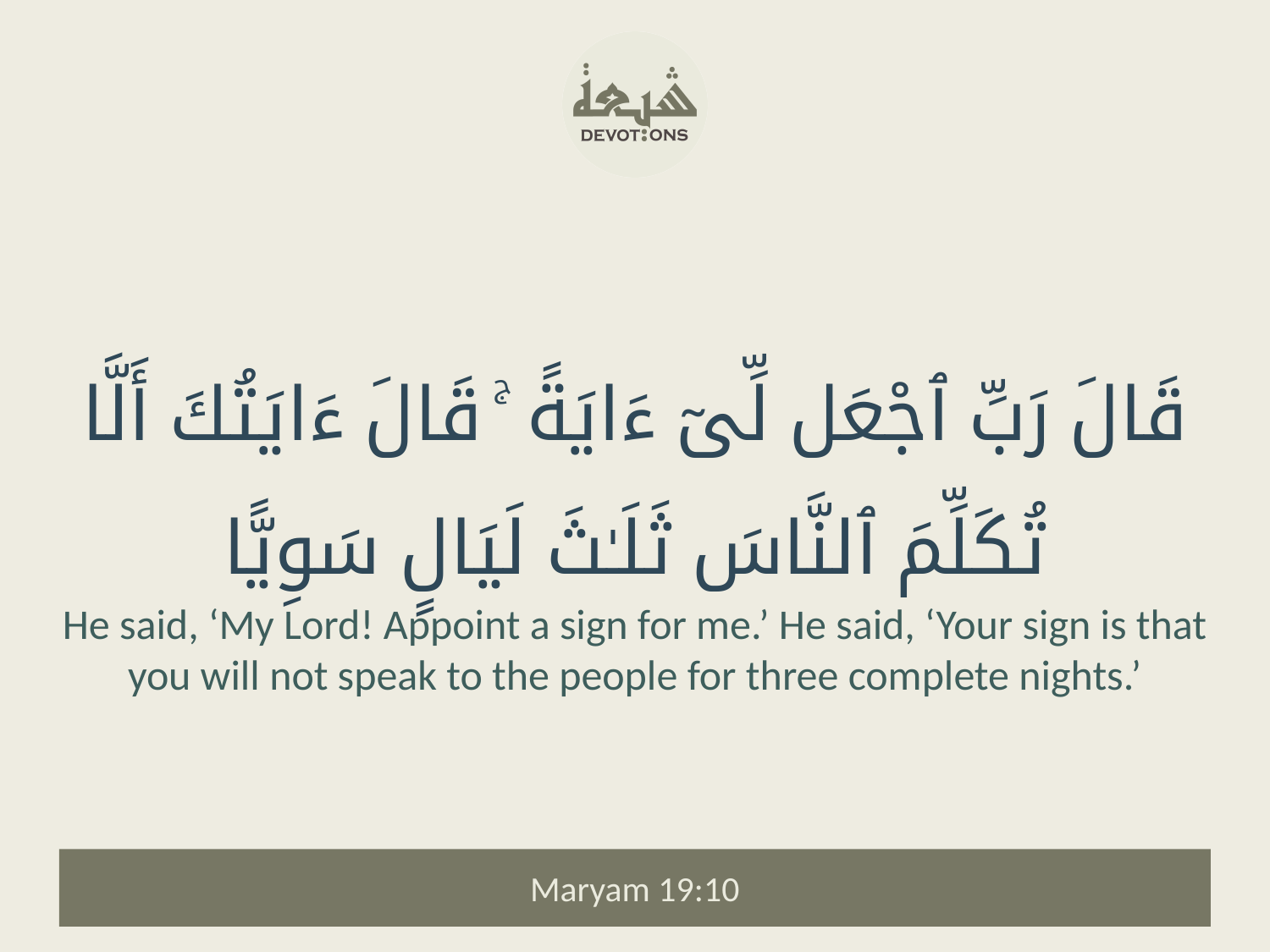

قَالَ رَبِّ ٱجْعَل لِّىٓ ءَايَةً ۚ قَالَ ءَايَتُكَ أَلَّا تُكَلِّمَ ٱلنَّاسَ ثَلَـٰثَ لَيَالٍ سَوِيًّا
He said, ‘My Lord! Appoint a sign for me.’ He said, ‘Your sign is that you will not speak to the people for three complete nights.’
Maryam 19:10